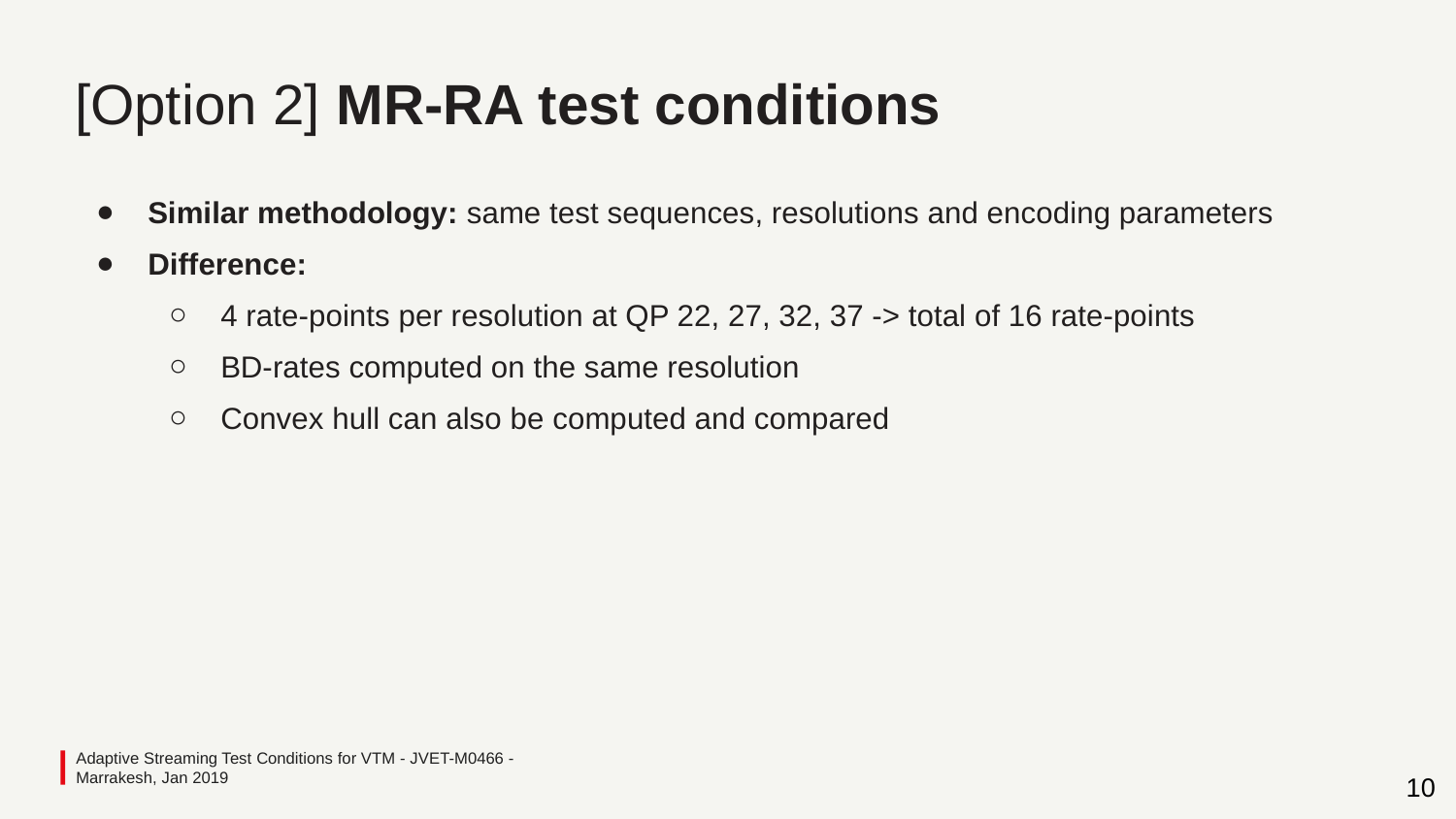

[Option 2] MR-RA test conditions
Similar methodology: same test sequences, resolutions and encoding parameters
Difference:
4 rate-points per resolution at QP 22, 27, 32, 37 -> total of 16 rate-points
BD-rates computed on the same resolution
Convex hull can also be computed and compared

Adaptive Streaming Test Conditions for VTM - JVET-M0466 - Marrakesh, Jan 2019
10